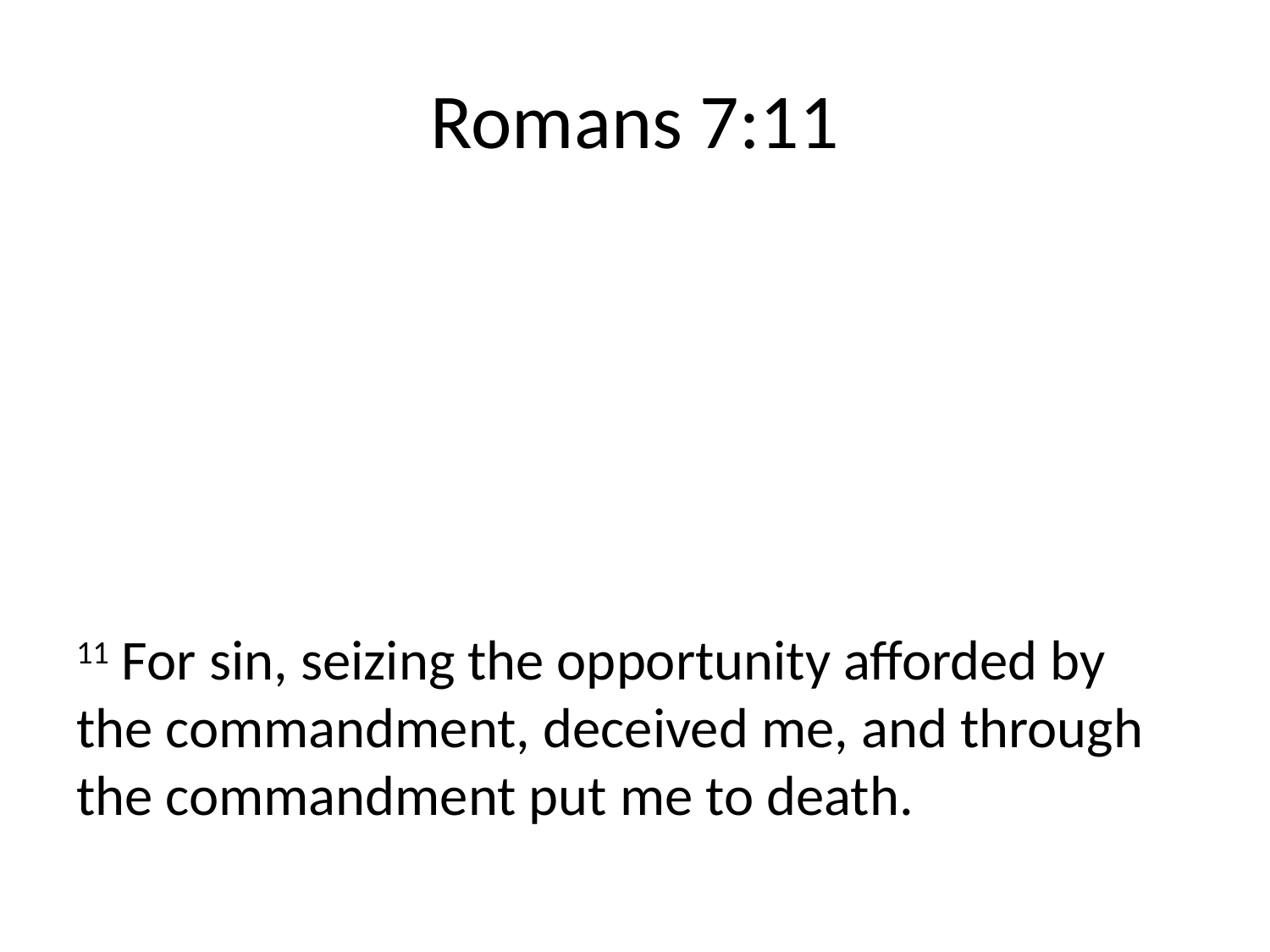

# Romans 7:11

11 For sin, seizing the opportunity afforded by the commandment, deceived me, and through the commandment put me to death.